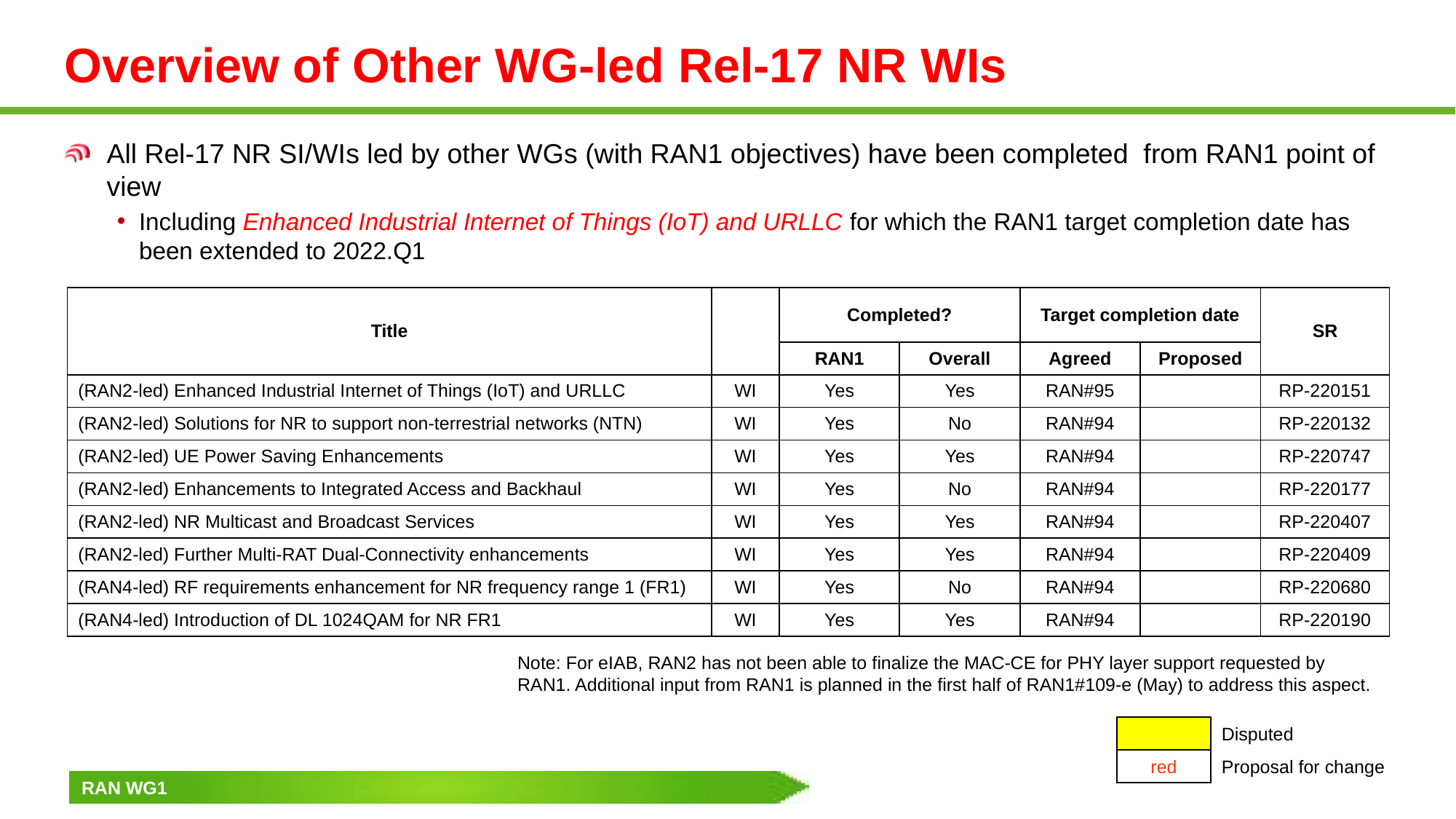

# Overview of Other WG-led Rel-17 NR WIs
All Rel-17 NR SI/WIs led by other WGs (with RAN1 objectives) have been completed  from RAN1 point of view
Including Enhanced Industrial Internet of Things (IoT) and URLLC for which the RAN1 target completion date has been extended to 2022.Q1
| Title |  | Completed? |  | Target completion date |  | SR |
| --- | --- | --- | --- | --- | --- | --- |
|  |  | RAN1 | Overall | Agreed | Proposed |  |
| (RAN2-led) Enhanced Industrial Internet of Things (IoT) and URLLC | WI | Yes | Yes | RAN#95 |  | RP-220151 |
| (RAN2-led) Solutions for NR to support non-terrestrial networks (NTN) | WI | Yes | No | RAN#94 |  | RP-220132 |
| (RAN2-led) UE Power Saving Enhancements | WI | Yes | Yes | RAN#94 |  | RP-220747 |
| (RAN2-led) Enhancements to Integrated Access and Backhaul | WI | Yes | No | RAN#94 |  | RP-220177 |
| (RAN2-led) NR Multicast and Broadcast Services | WI | Yes | Yes | RAN#94 |  | RP-220407 |
| (RAN2-led) Further Multi-RAT Dual-Connectivity enhancements | WI | Yes | Yes | RAN#94 |  | RP-220409 |
| (RAN4-led) RF requirements enhancement for NR frequency range 1 (FR1) | WI | Yes | No | RAN#94 |  | RP-220680 |
| (RAN4-led) Introduction of DL 1024QAM for NR FR1 | WI | Yes | Yes | RAN#94 |  | RP-220190 |
Note: For eIAB, RAN2 has not been able to finalize the MAC-CE for PHY layer support requested by RAN1. Additional input from RAN1 is planned in the first half of RAN1#109-e (May) to address this aspect.
|  | Disputed |
| --- | --- |
| red | Proposal for change |